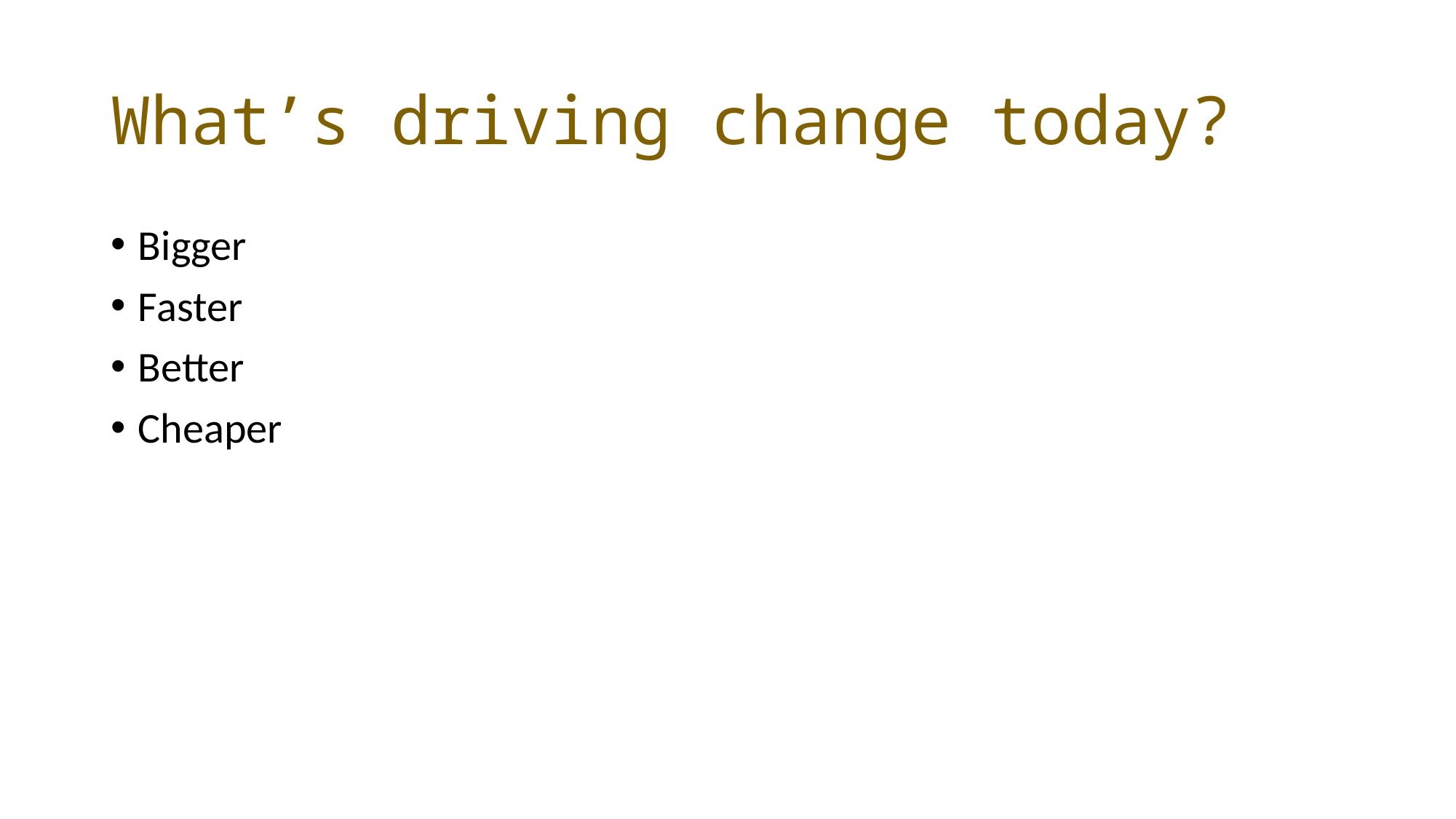

# What’s driving change today?
Bigger
Faster
Better
Cheaper